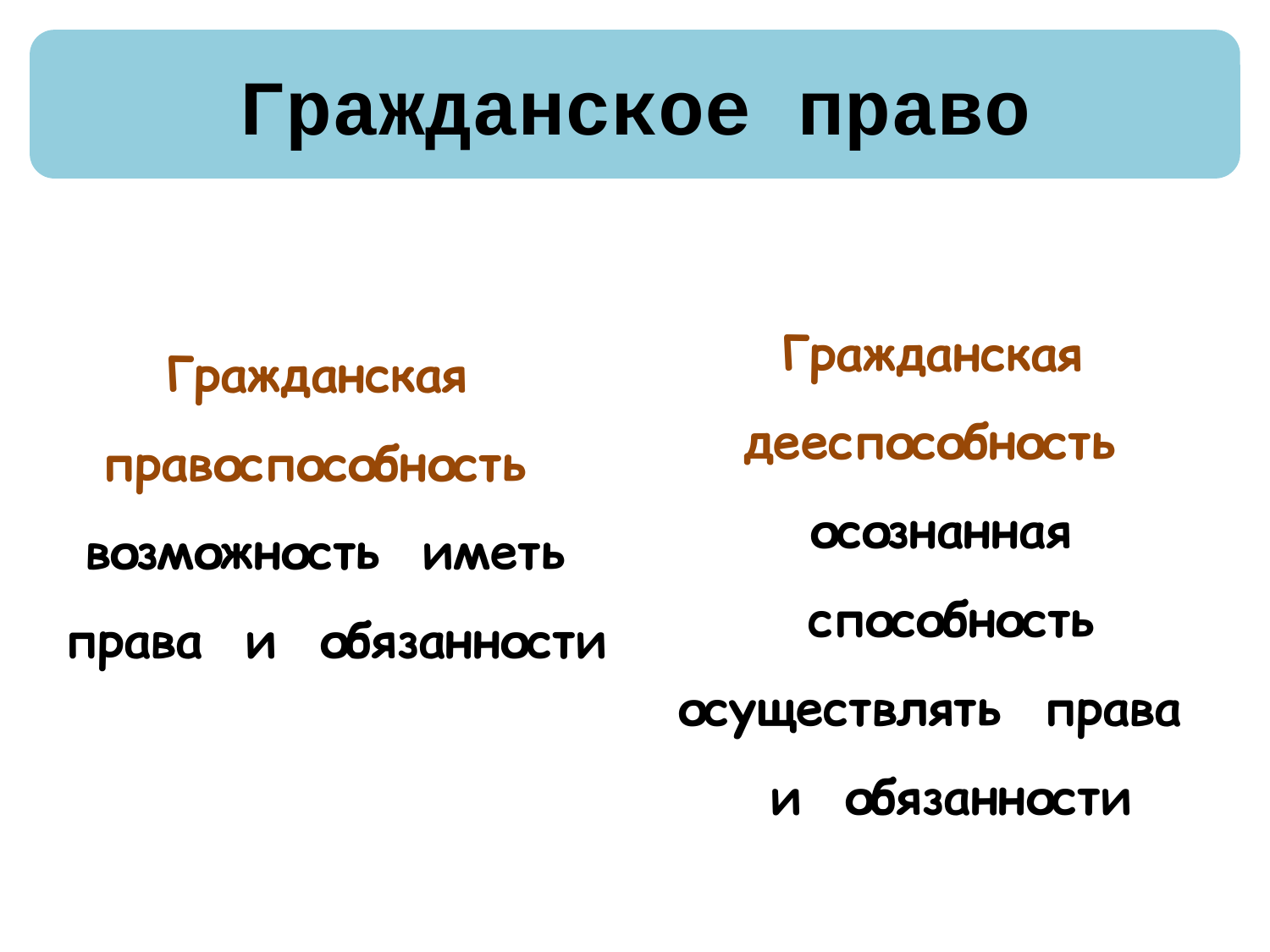

Гражданское право

Гражданская дееспособность – осознанная  способность осуществлять  права   и  обязанности

Гражданская правоспособность – возможность  иметь  права  и  обязанности